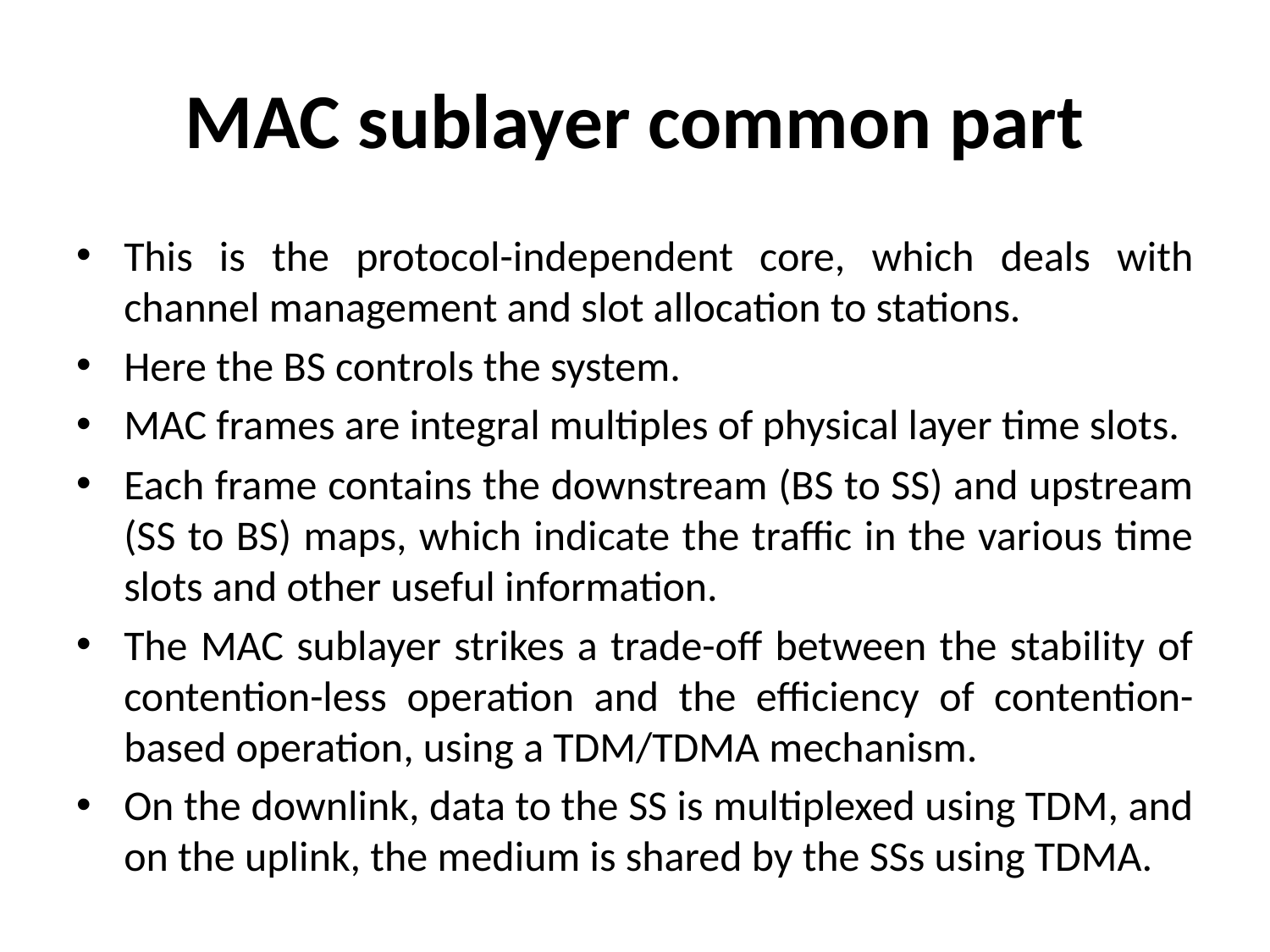

# MAC sublayer common part
This is the protocol-independent core, which deals with channel management and slot allocation to stations.
Here the BS controls the system.
MAC frames are integral multiples of physical layer time slots.
Each frame contains the downstream (BS to SS) and upstream (SS to BS) maps, which indicate the traffic in the various time slots and other useful information.
The MAC sublayer strikes a trade-off between the stability of contention-less operation and the efficiency of contention-based operation, using a TDM/TDMA mechanism.
On the downlink, data to the SS is multiplexed using TDM, and on the uplink, the medium is shared by the SSs using TDMA.